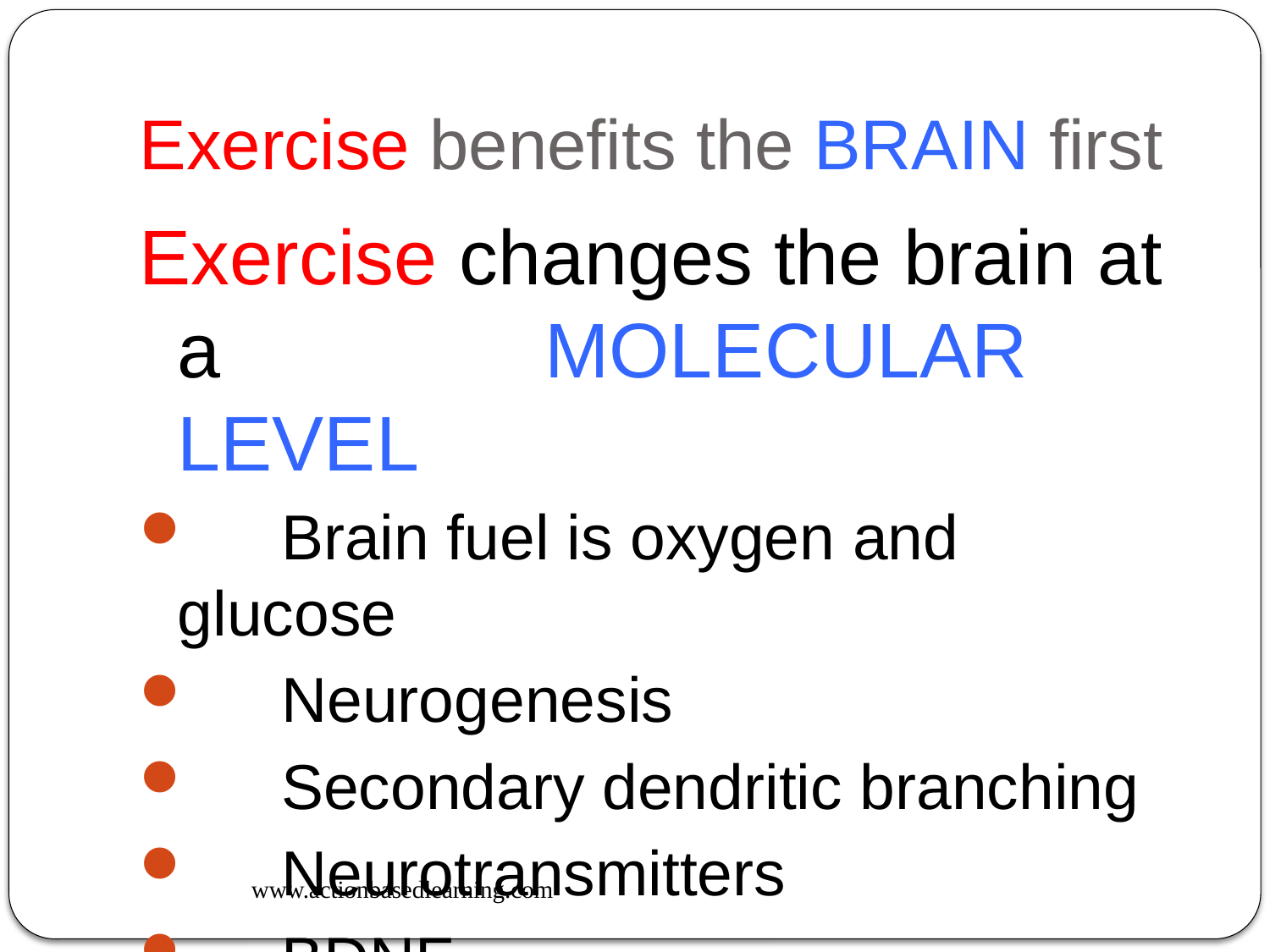

# Exercise benefits the BRAIN first
Exercise changes the brain at a               MOLECULAR LEVEL
     Brain fuel is oxygen and glucose
     Neurogenesis
     Secondary dendritic branching
     Neurotransmitters
     BDNF
www.actionbasedlearning.com